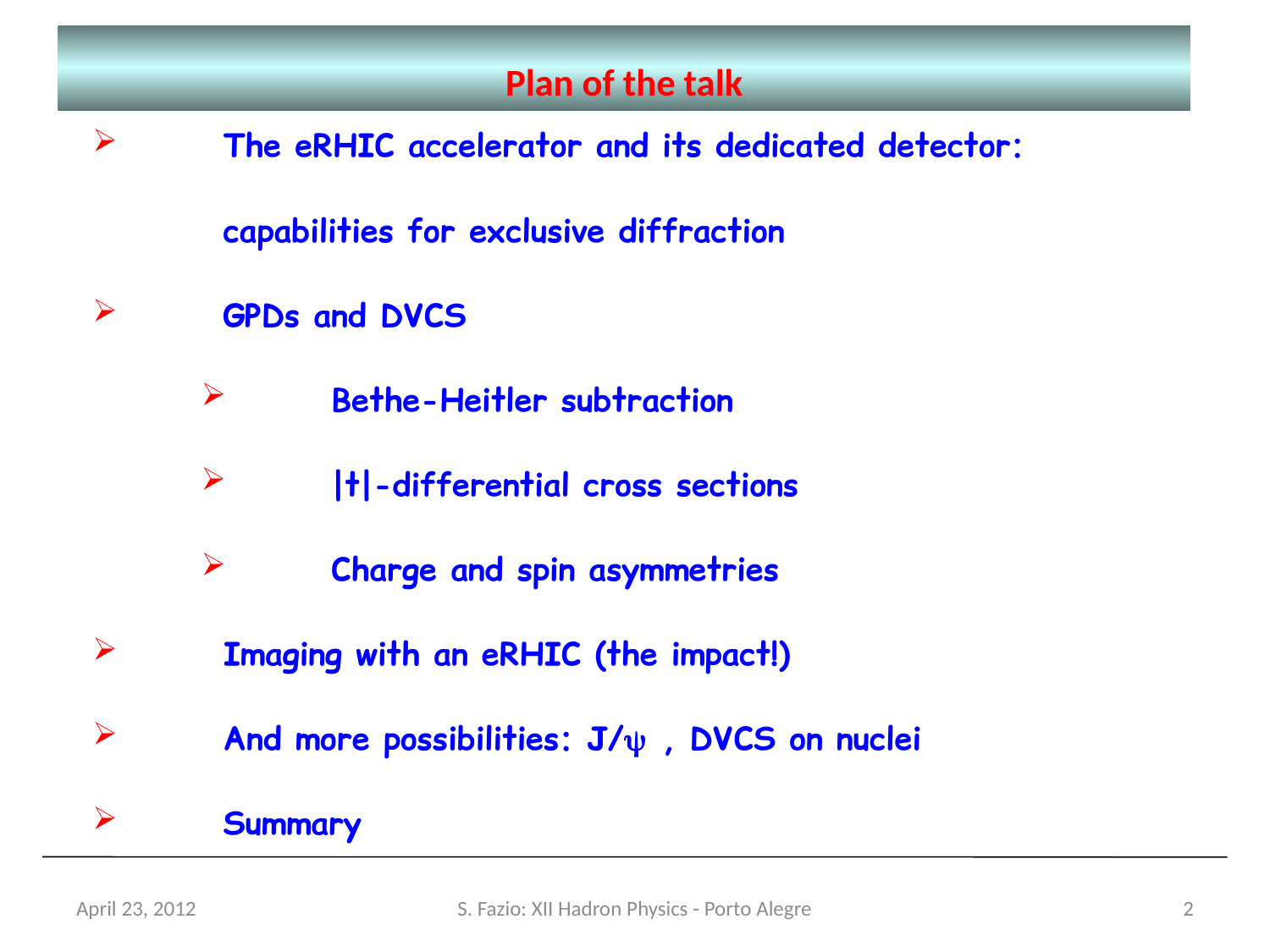

Plan of the talk
The eRHIC accelerator and its dedicated detector: capabilities for exclusive diffraction
GPDs and DVCS
Bethe-Heitler subtraction
|t|-differential cross sections
Charge and spin asymmetries
Imaging with an eRHIC (the impact!)
And more possibilities: J/ψ , DVCS on nuclei
Summary

April 23, 2012
S. Fazio: XII Hadron Physics - Porto Alegre
2